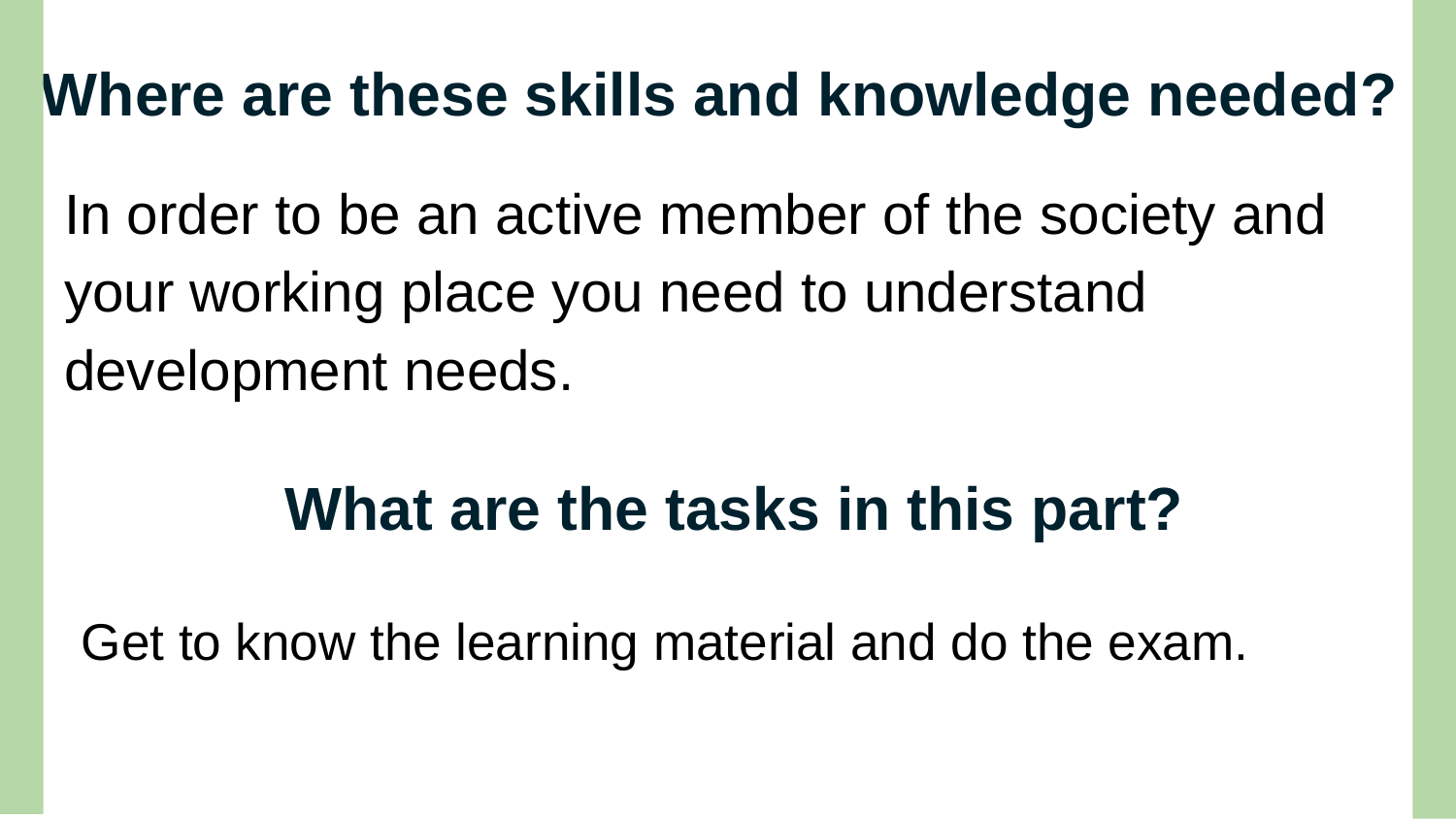

# Where are these skills and knowledge needed?

In order to be an active member of the society and your working place you need to understand development needs.
What are the tasks in this part?

Get to know the learning material and do the exam.